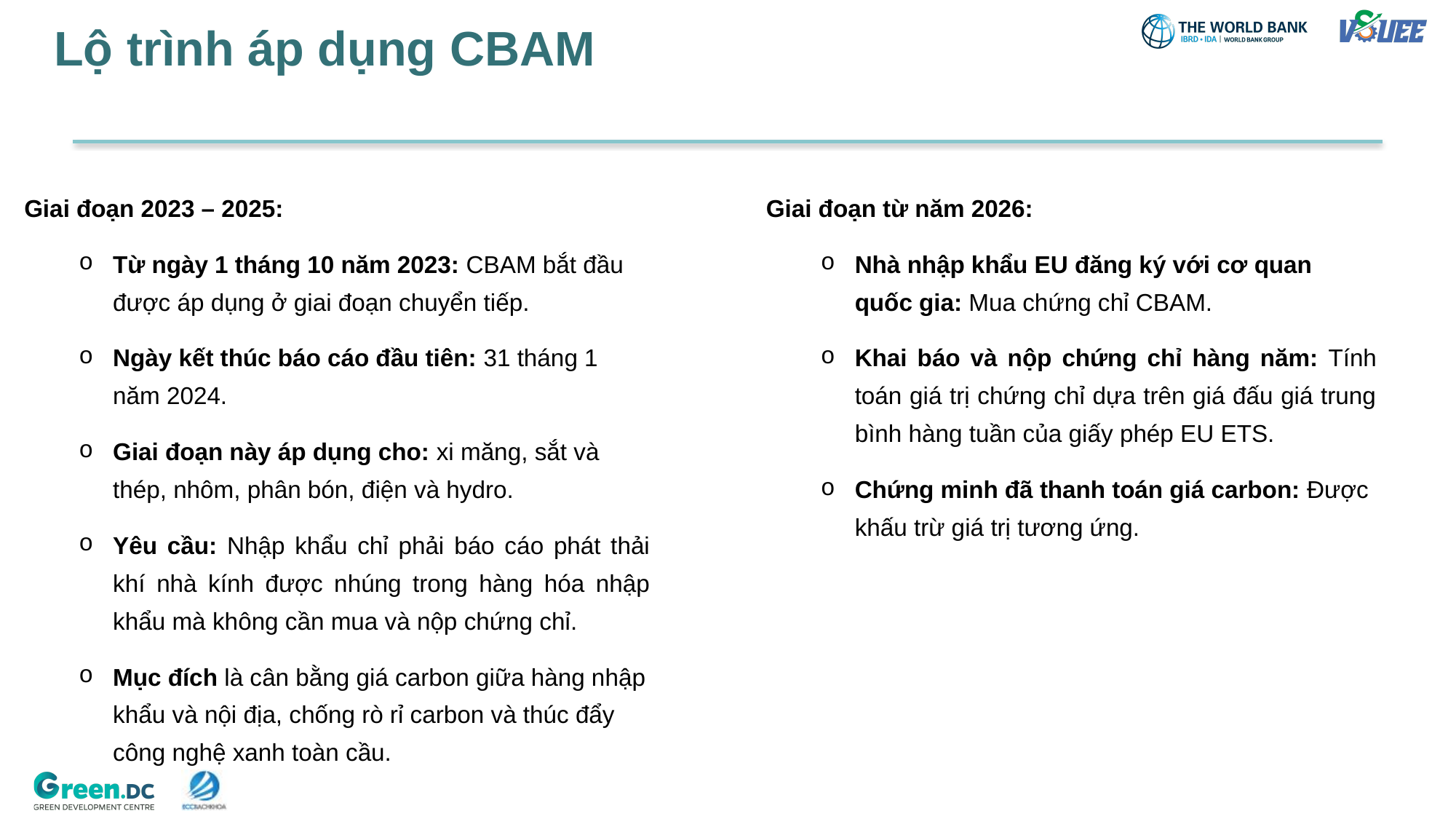

# Lộ trình áp dụng CBAM
Giai đoạn 2023 – 2025:
Từ ngày 1 tháng 10 năm 2023: CBAM bắt đầu được áp dụng ở giai đoạn chuyển tiếp.
Ngày kết thúc báo cáo đầu tiên: 31 tháng 1 năm 2024.
Giai đoạn này áp dụng cho: xi măng, sắt và thép, nhôm, phân bón, điện và hydro.
Yêu cầu: Nhập khẩu chỉ phải báo cáo phát thải khí nhà kính được nhúng trong hàng hóa nhập khẩu mà không cần mua và nộp chứng chỉ.
Mục đích là cân bằng giá carbon giữa hàng nhập khẩu và nội địa, chống rò rỉ carbon và thúc đẩy công nghệ xanh toàn cầu.
Giai đoạn từ năm 2026:
Nhà nhập khẩu EU đăng ký với cơ quan quốc gia: Mua chứng chỉ CBAM.
Khai báo và nộp chứng chỉ hàng năm: Tính toán giá trị chứng chỉ dựa trên giá đấu giá trung bình hàng tuần của giấy phép EU ETS.
Chứng minh đã thanh toán giá carbon: Được khấu trừ giá trị tương ứng.